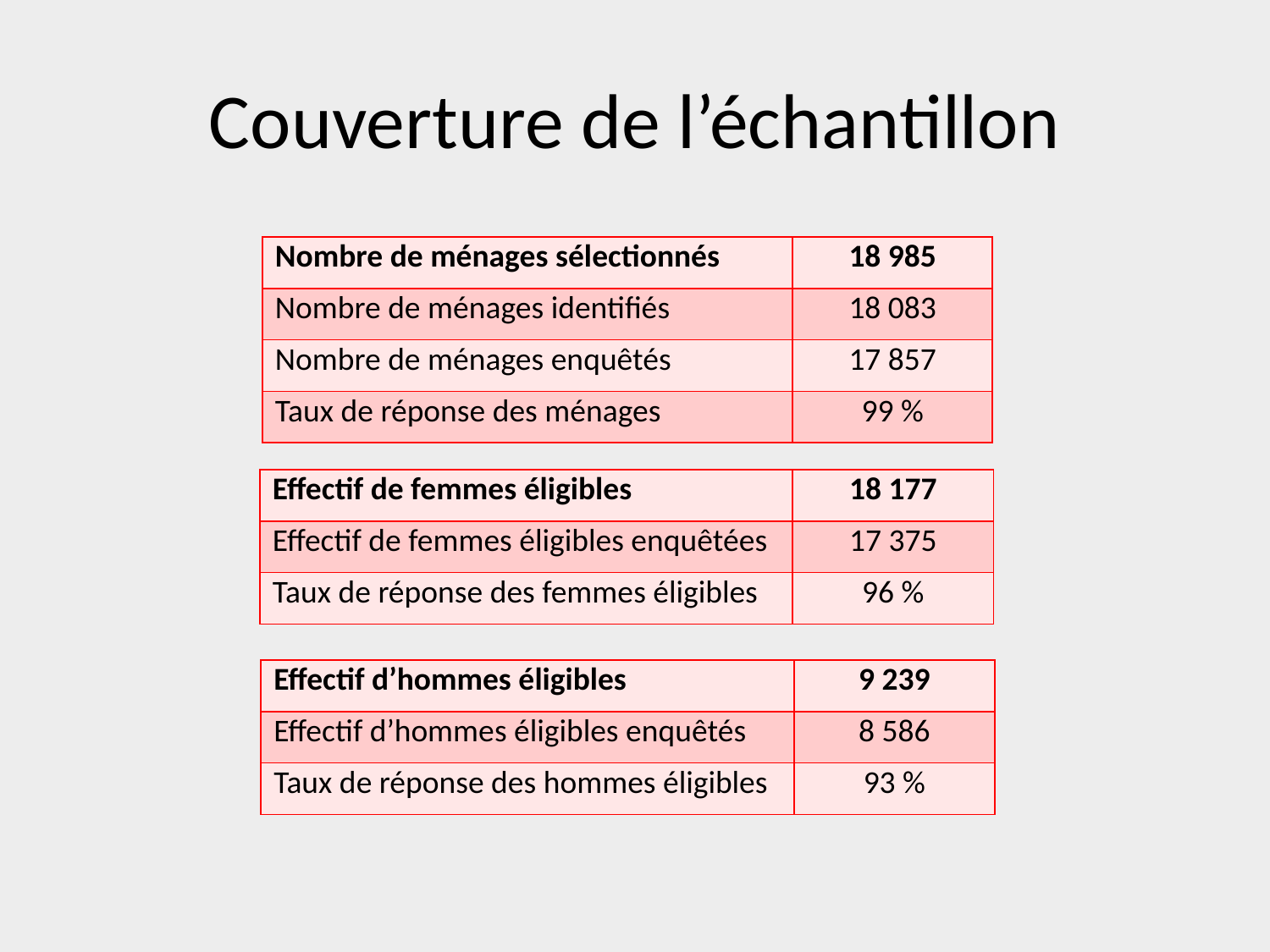

# Couverture de l’échantillon
| Nombre de ménages sélectionnés | 18 985 |
| --- | --- |
| Nombre de ménages identifiés | 18 083 |
| Nombre de ménages enquêtés | 17 857 |
| Taux de réponse des ménages | 99 % |
| Effectif de femmes éligibles | 18 177 |
| --- | --- |
| Effectif de femmes éligibles enquêtées | 17 375 |
| Taux de réponse des femmes éligibles | 96 % |
| Effectif d’hommes éligibles | 9 239 |
| --- | --- |
| Effectif d’hommes éligibles enquêtés | 8 586 |
| Taux de réponse des hommes éligibles | 93 % |